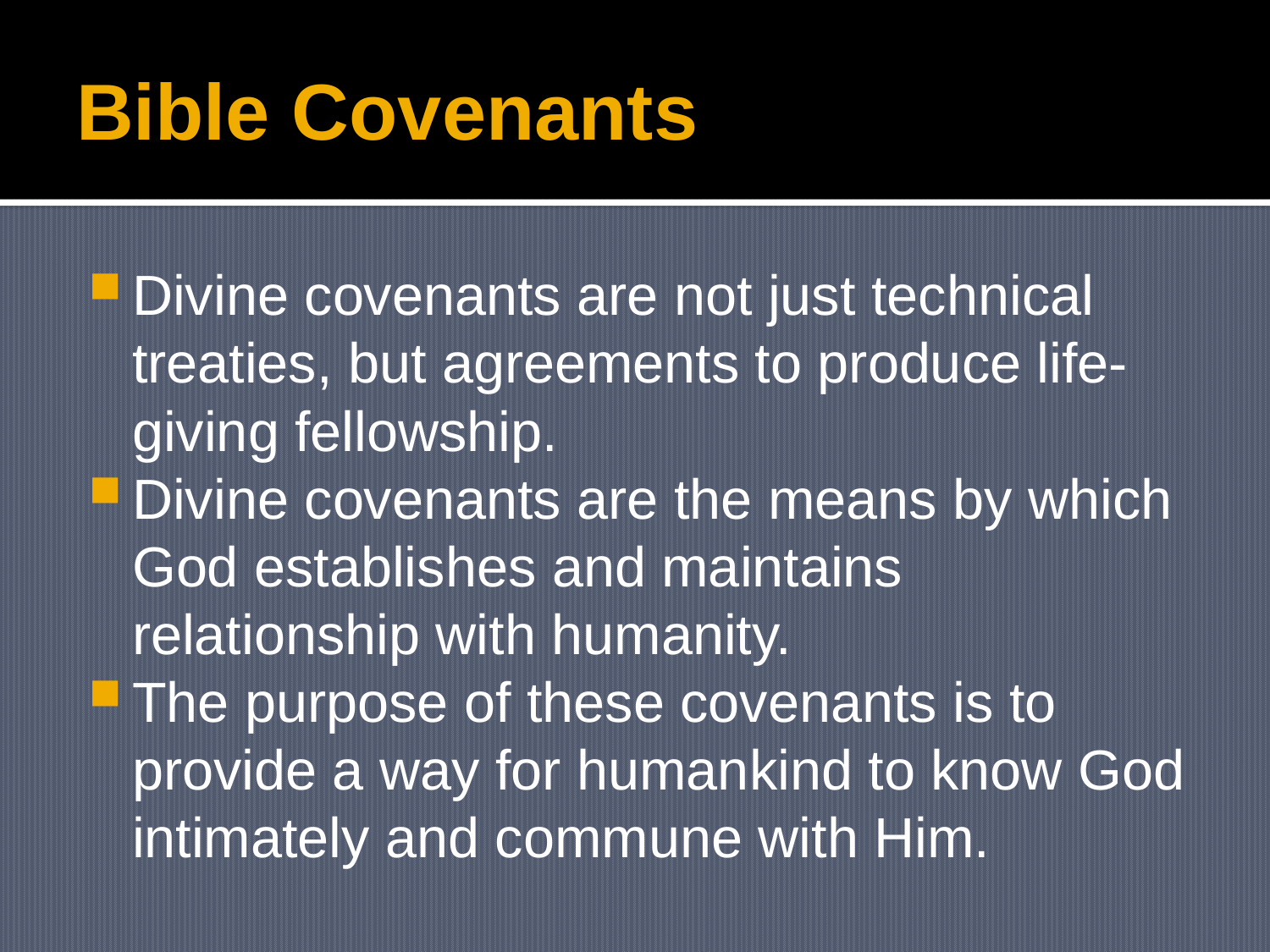

# Bible Covenants
Divine covenants are not just technical treaties, but agreements to produce life-giving fellowship.
Divine covenants are the means by which God establishes and maintains relationship with humanity.
The purpose of these covenants is to provide a way for humankind to know God intimately and commune with Him.